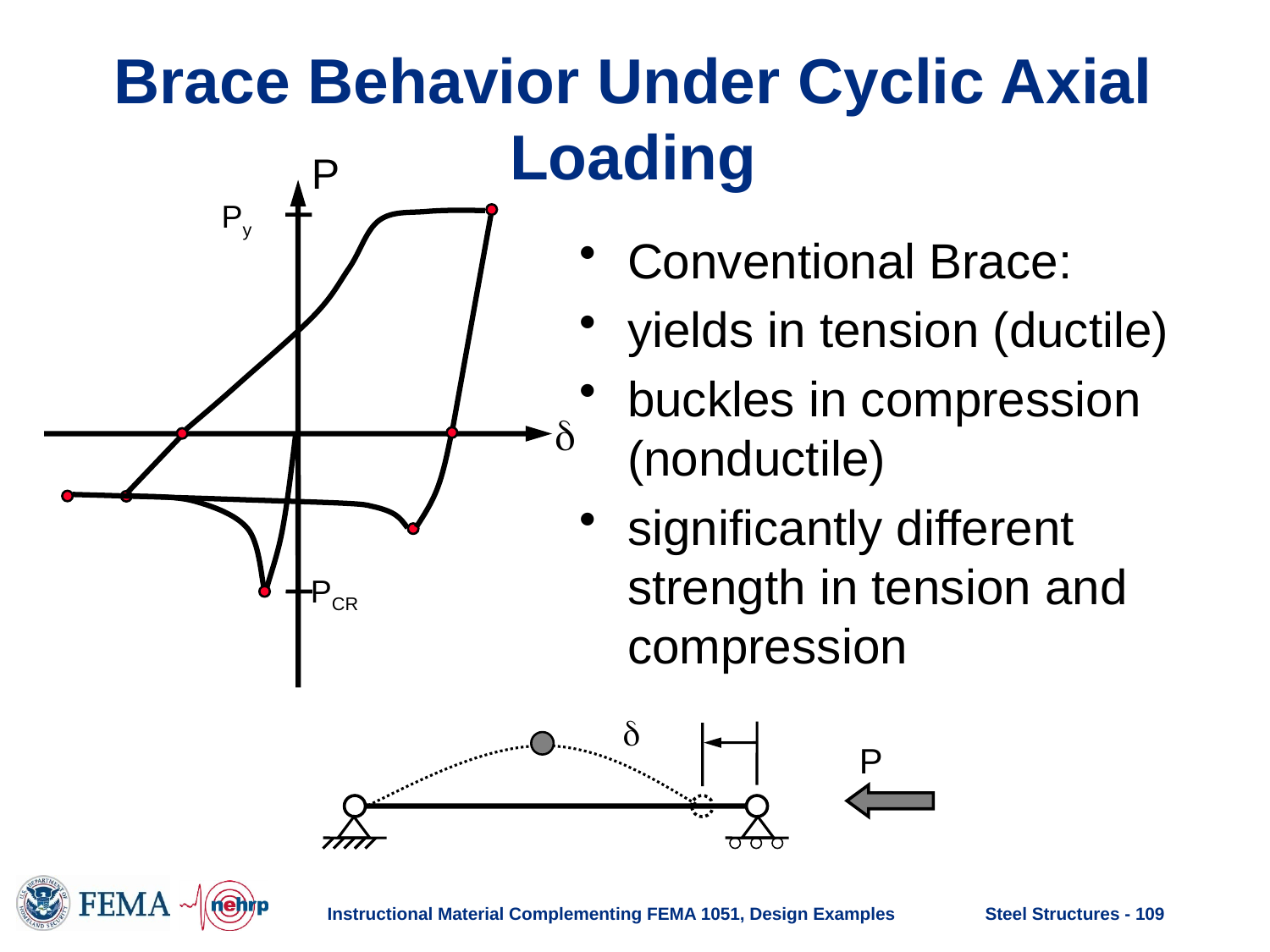

# Brace Behavior Under Cyclic Axial Loading
P

Py

PCR

δ
Conventional Brace:
yields in tension (ductile)
buckles in compression (nonductile)
significantly different strength in tension and compression
δ

P

Instructional Material Complementing FEMA 1051, Design Examples
Steel Structures - 109